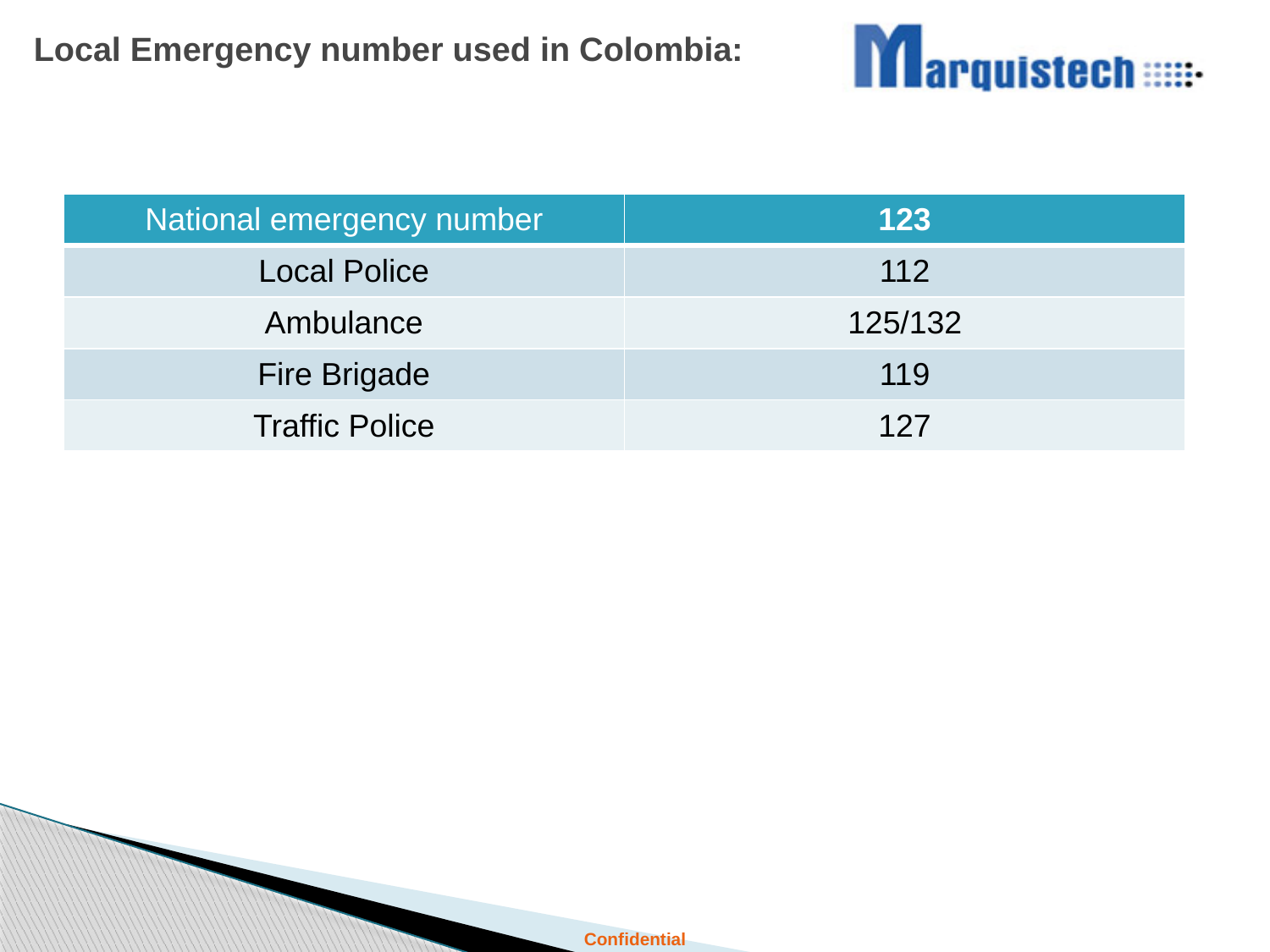

# Local Emergency number used in Colombia:

| National emergency number | 123 |
| --- | --- |
| Local Police | 112 |
| Ambulance | 125/132 |
| Fire Brigade | 119 |
| Traffic Police | 127 |